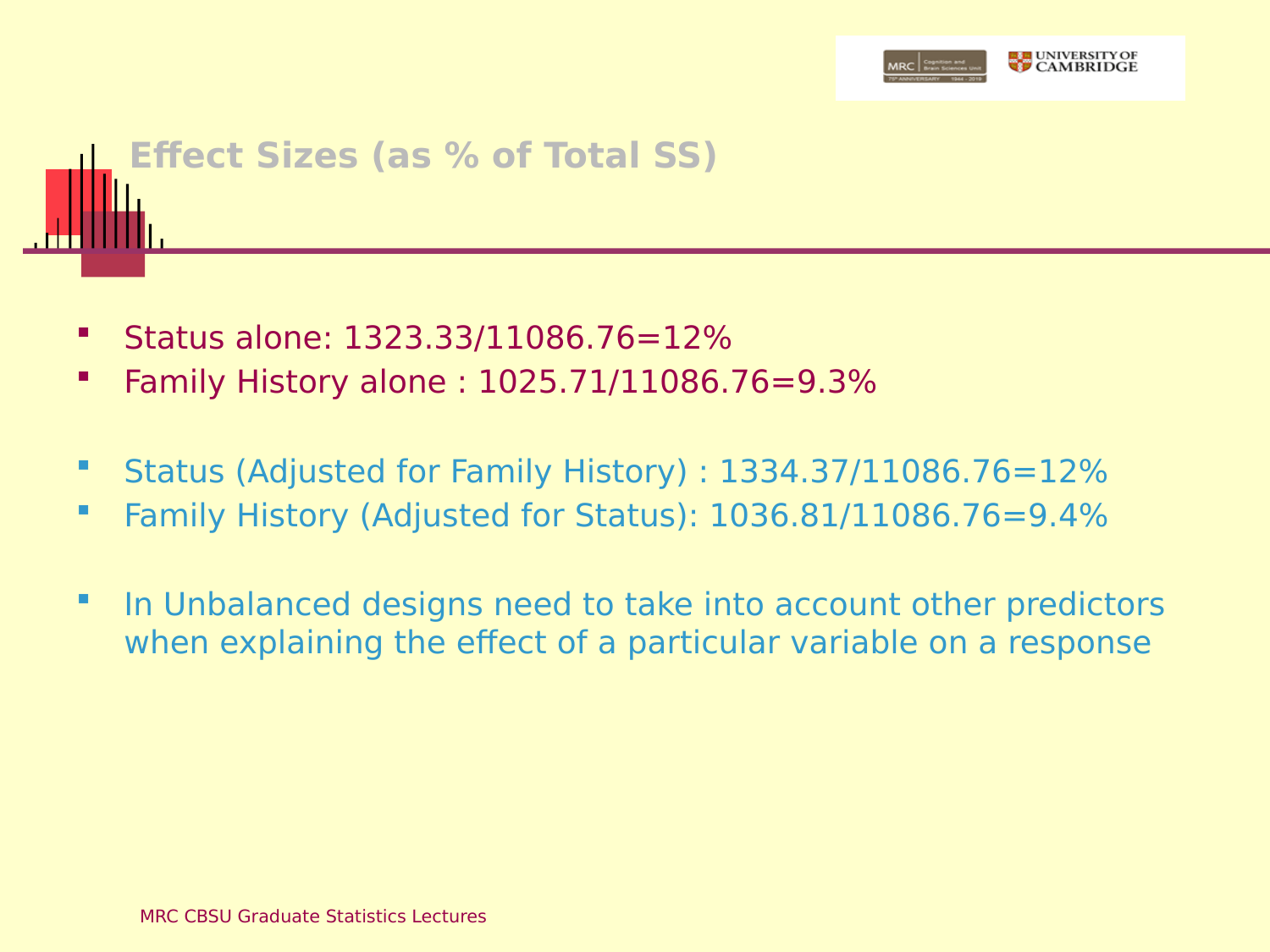

# Effect Sizes (as % of Total SS)

Status alone: 1323.33/11086.76=12%
Family History alone : 1025.71/11086.76=9.3%

Status (Adjusted for Family History) : 1334.37/11086.76=12%
Family History (Adjusted for Status): 1036.81/11086.76=9.4%

In Unbalanced designs need to take into account other predictors when explaining the effect of a particular variable on a response

MRC CBSU Graduate Statistics Lectures